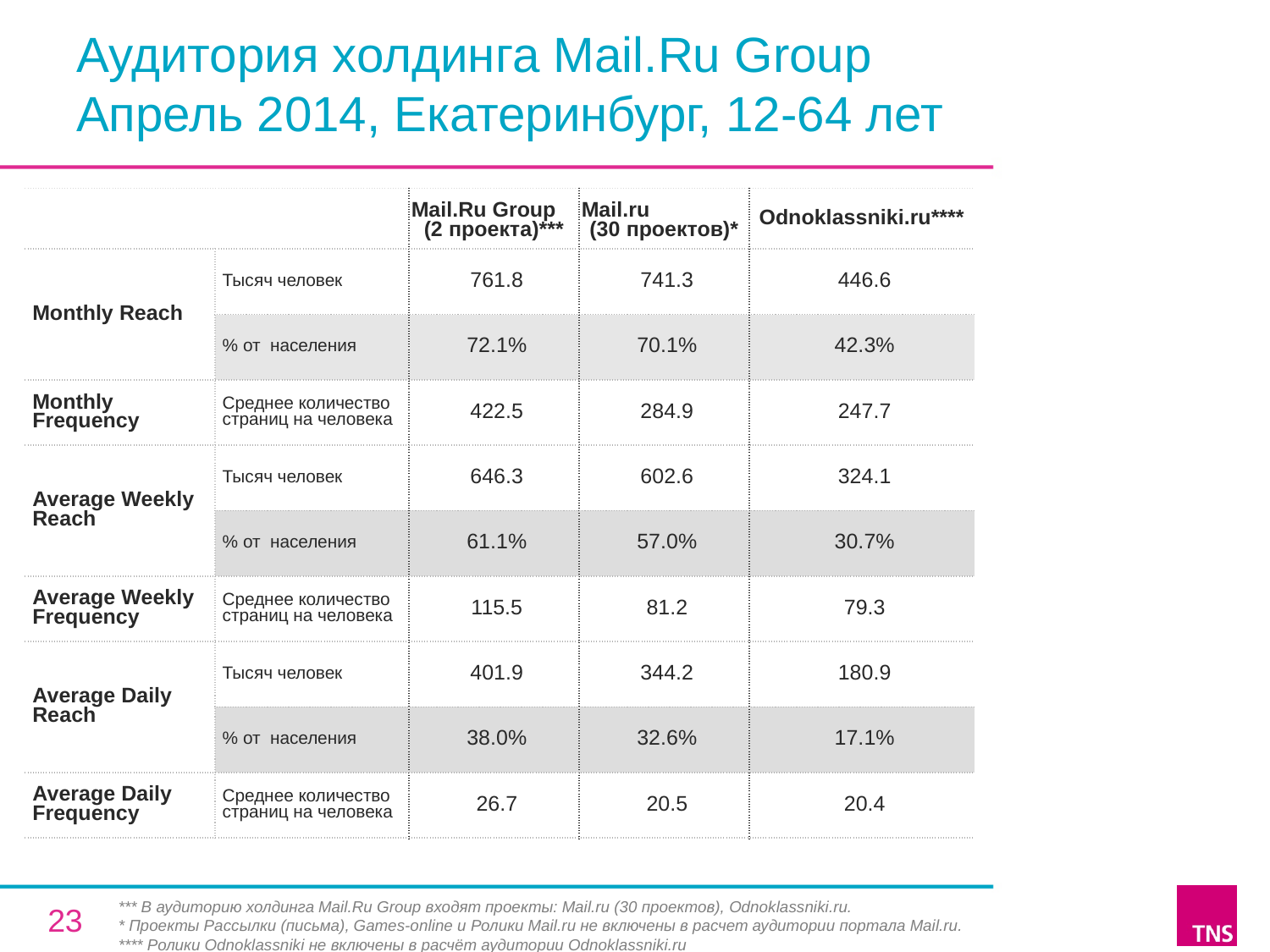

# Аудитория холдинга Mail.Ru Group Апрель 2014, Екатеринбург, 12-64 лет
|  |  | Mail.Ru Group (2 проекта)\*\*\* | Mail.ru (30 проектов)\* | Odnoklassniki.ru\*\*\*\* |
| --- | --- | --- | --- | --- |
| Monthly Reach | Тысяч человек | 761.8 | 741.3 | 446.6 |
|  | % от населения | 72.1% | 70.1% | 42.3% |
| Monthly Frequency | Среднее количество страниц на человека | 422.5 | 284.9 | 247.7 |
| Average Weekly Reach | Тысяч человек | 646.3 | 602.6 | 324.1 |
|  | % от населения | 61.1% | 57.0% | 30.7% |
| Average Weekly Frequency | Среднее количество страниц на человека | 115.5 | 81.2 | 79.3 |
| Average Daily Reach | Тысяч человек | 401.9 | 344.2 | 180.9 |
|  | % от населения | 38.0% | 32.6% | 17.1% |
| Average Daily Frequency | Среднее количество страниц на человека | 26.7 | 20.5 | 20.4 |
*** В аудиторию холдинга Mail.Ru Group входят проекты: Mail.ru (30 проектов), Odnoklassniki.ru.
* Проекты Рассылки (письма), Games-online и Ролики Mail.ru не включены в расчет аудитории портала Mail.ru.
**** Ролики Odnoklassniki не включены в расчёт аудитории Odnoklassniki.ru
23